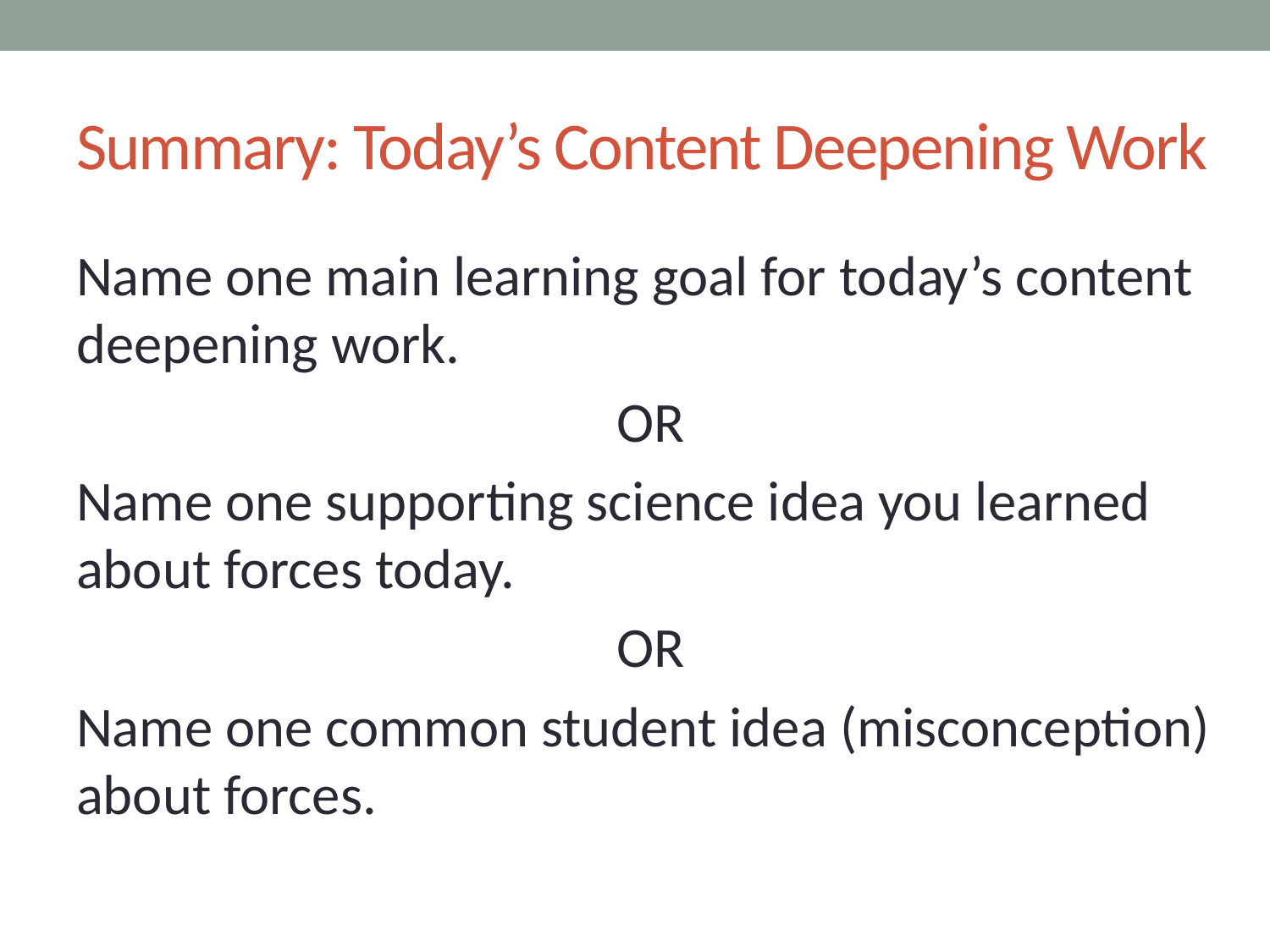

# Summary: Today’s Content Deepening Work
Name one main learning goal for today’s content deepening work.
OR
Name one supporting science idea you learned about forces today.
OR
Name one common student idea (misconception) about forces.